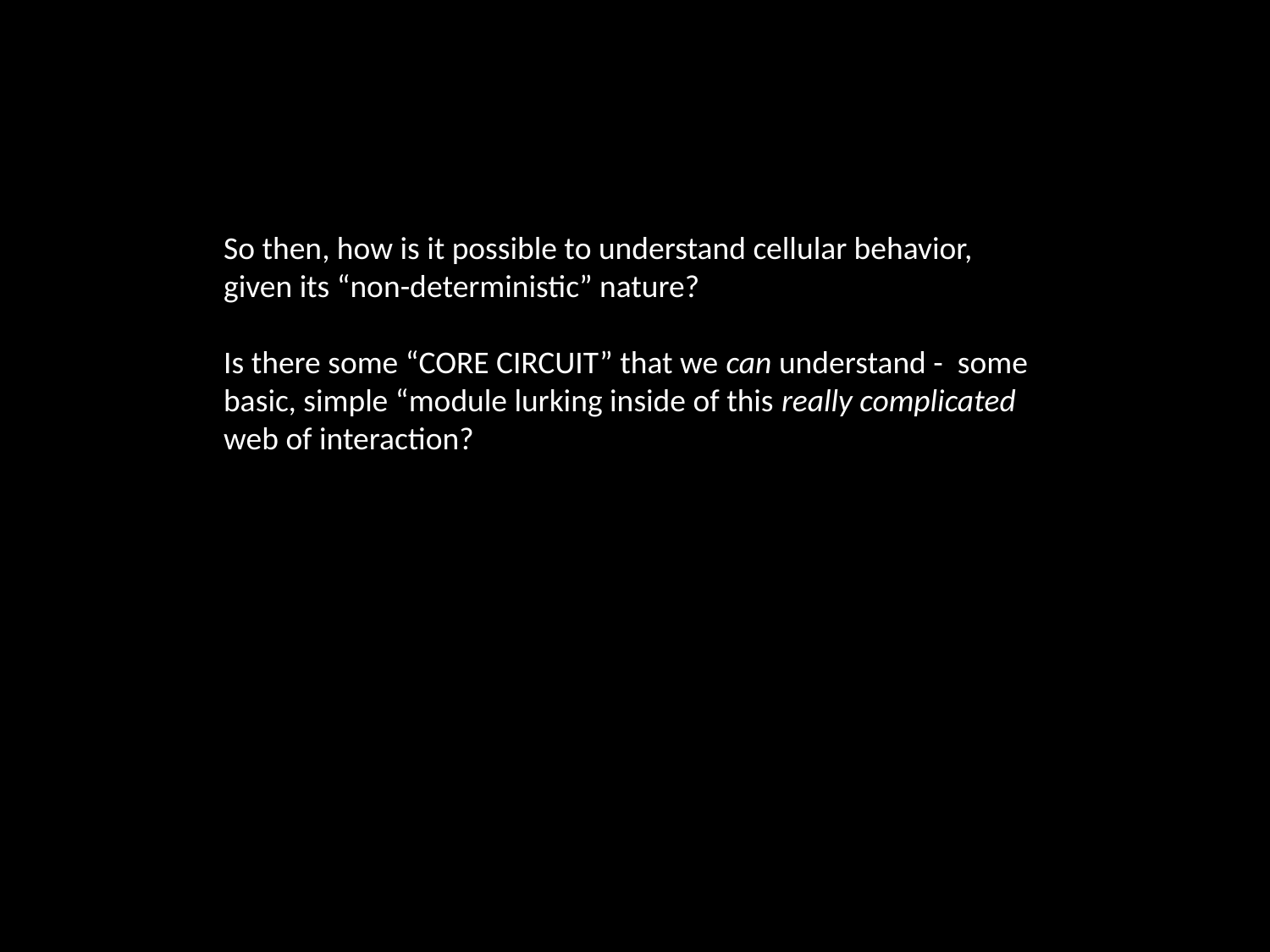

So then, how is it possible to understand cellular behavior, given its “non-deterministic” nature?

Is there some “CORE CIRCUIT” that we can understand -  some basic, simple “module lurking inside of this really complicated web of interaction?